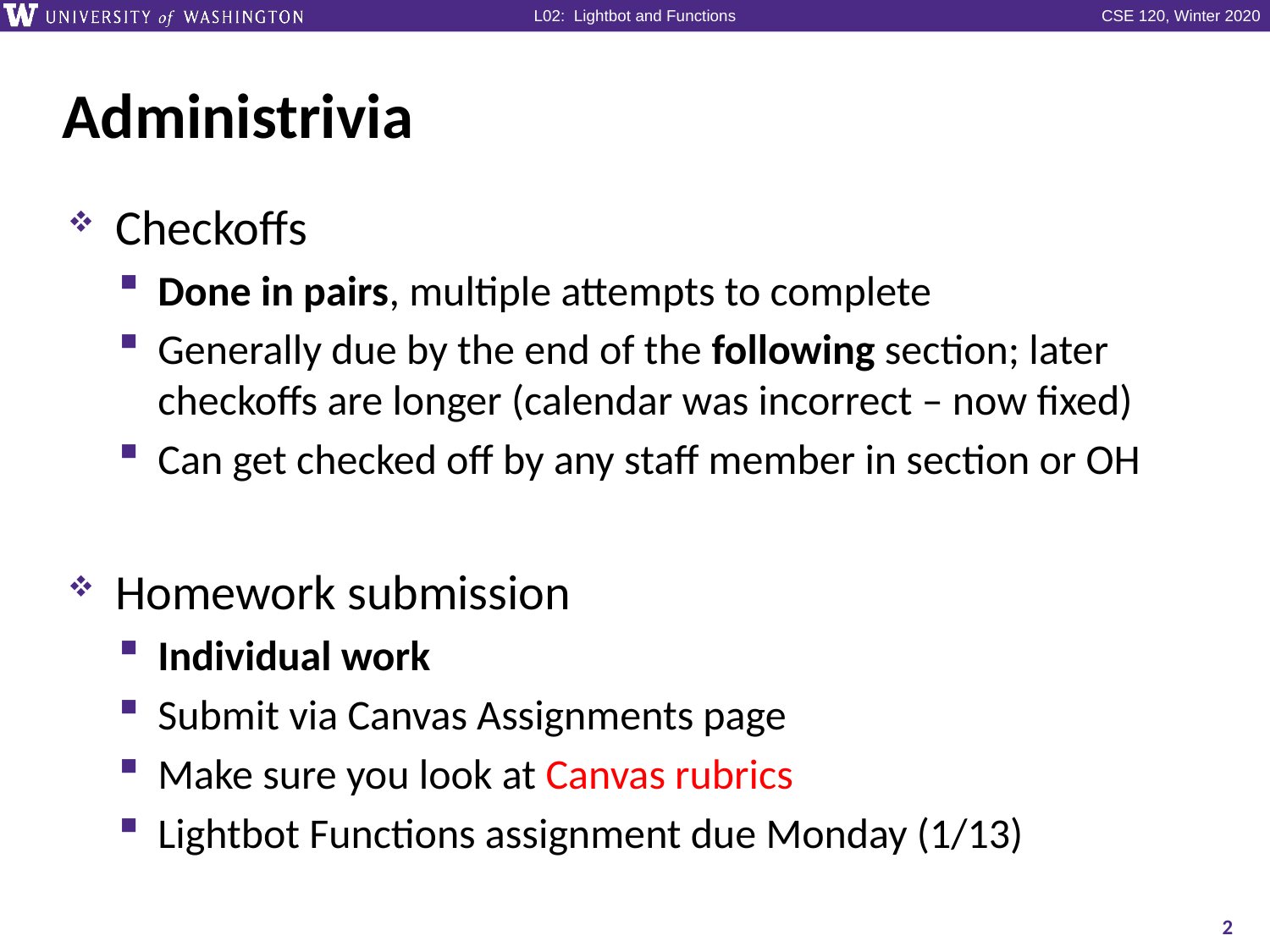

# Administrivia
Checkoffs
Done in pairs, multiple attempts to complete
Generally due by the end of the following section; later checkoffs are longer (calendar was incorrect – now fixed)
Can get checked off by any staff member in section or OH

Homework submission
Individual work
Submit via Canvas Assignments page
Make sure you look at Canvas rubrics
Lightbot Functions assignment due Monday (1/13)

2